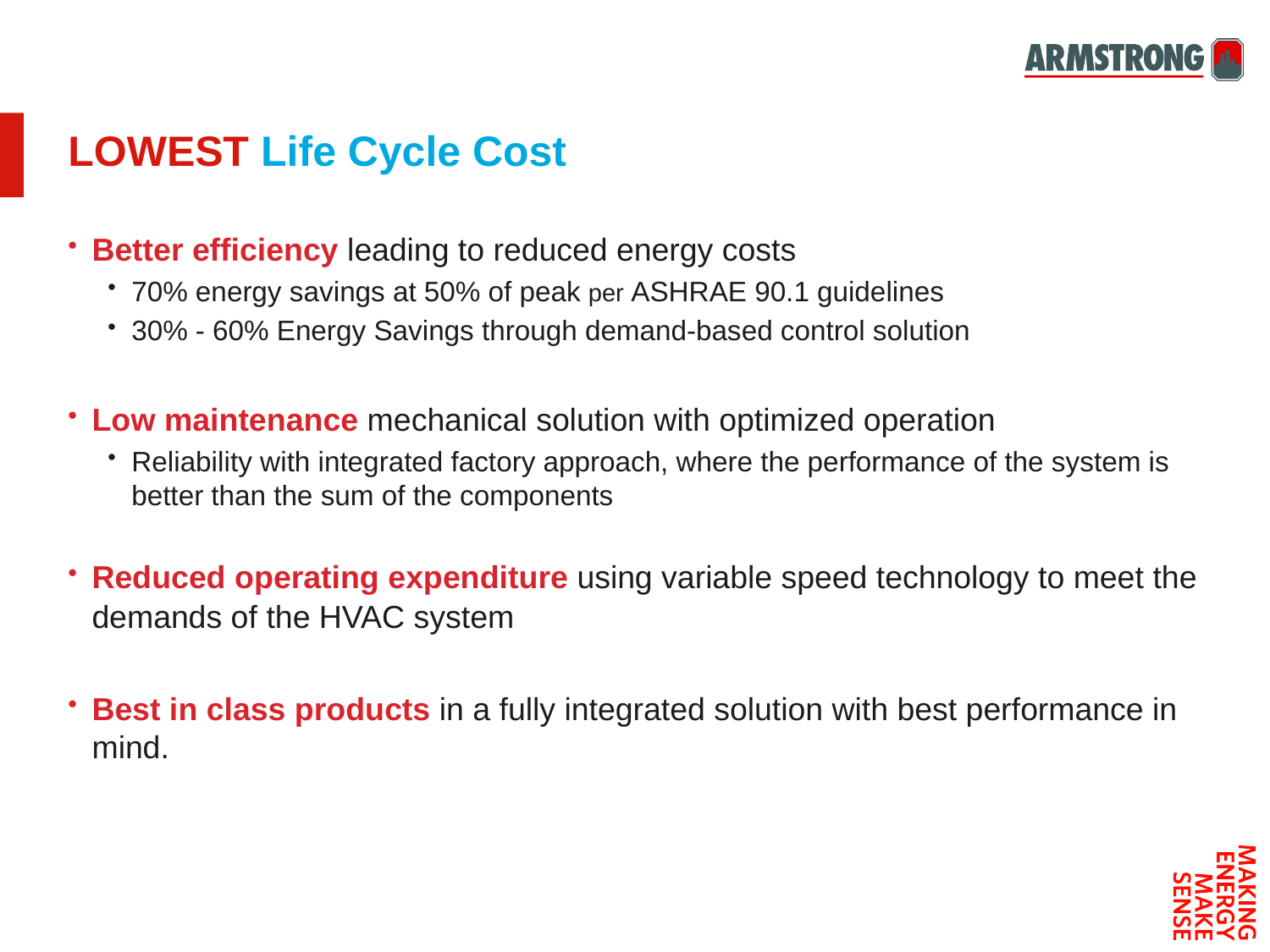

# LOWEST Life Cycle Cost
Better efficiency leading to reduced energy costs
70% energy savings at 50% of peak per ASHRAE 90.1 guidelines
30% - 60% Energy Savings through demand-based control solution

Low maintenance mechanical solution with optimized operation
Reliability with integrated factory approach, where the performance of the system is better than the sum of the components

Reduced operating expenditure using variable speed technology to meet the demands of the HVAC system

Best in class products in a fully integrated solution with best performance in mind.